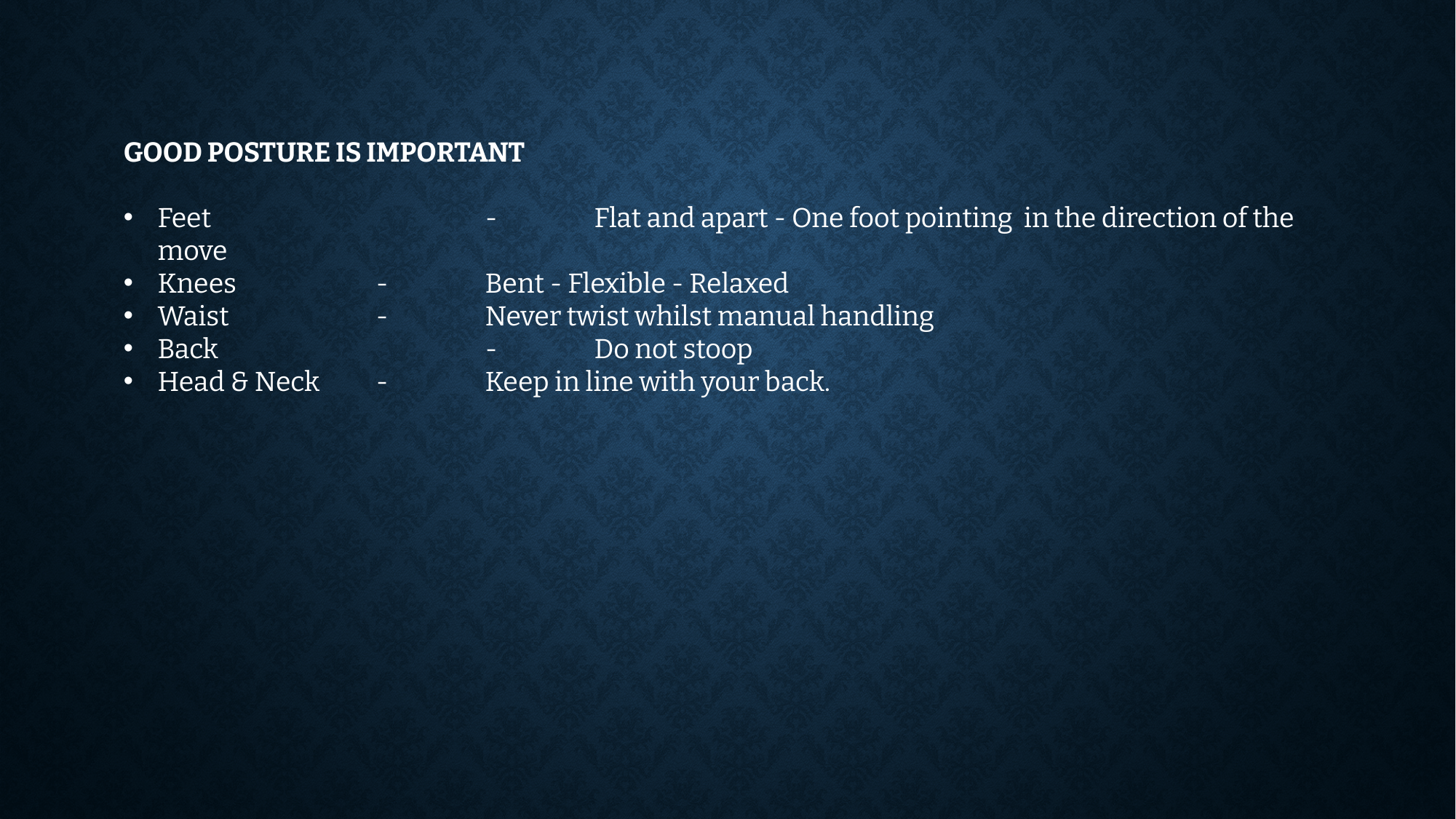

GOOD POSTURE IS IMPORTANT

Feet			-	Flat and apart - One foot pointing  in the direction of the move
Knees  		-	Bent - Flexible - Relaxed
Waist  		-	Never twist whilst manual handling
Back  			-	Do not stoop
Head & Neck	-  	Keep in line with your back.